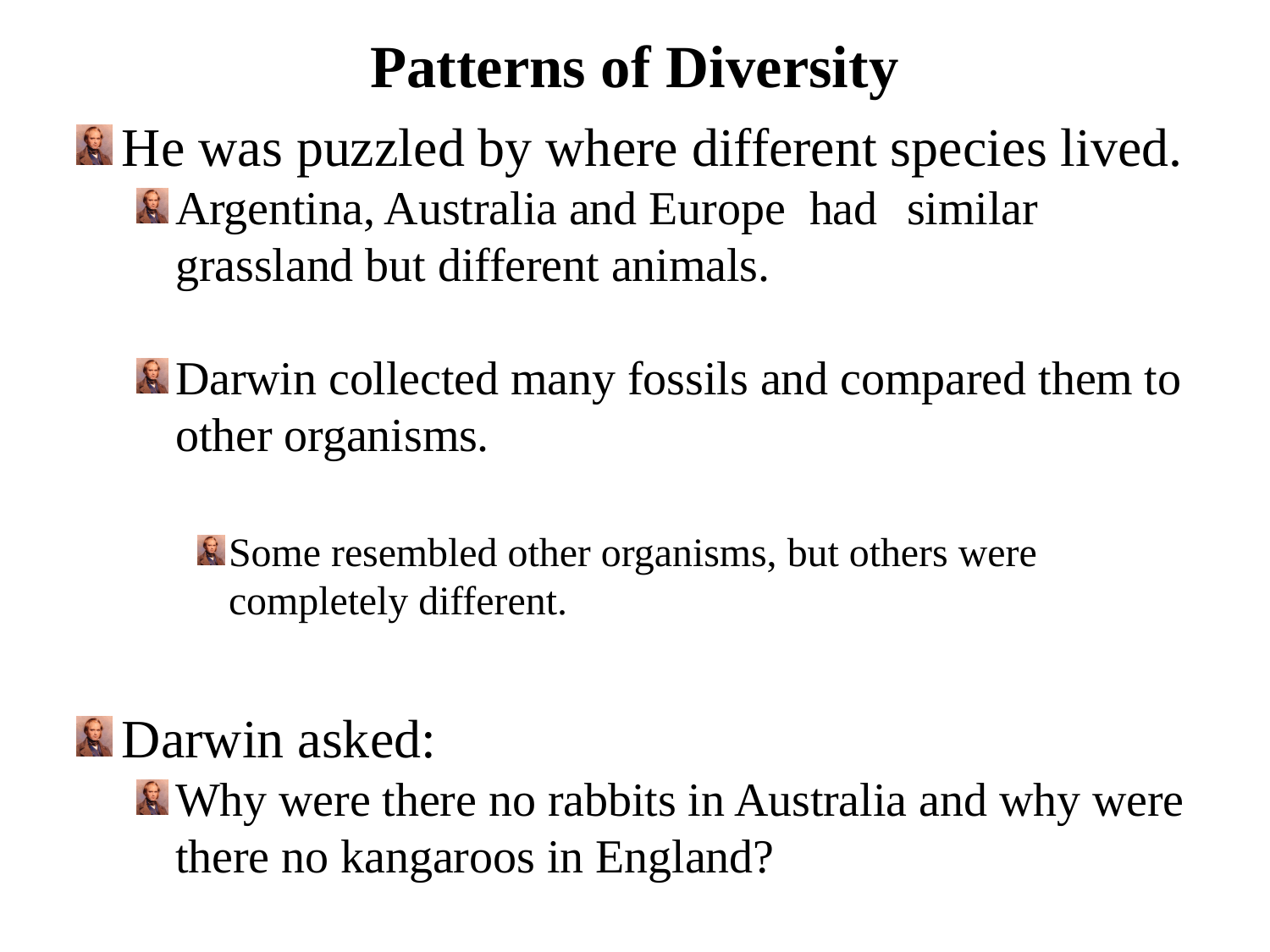

# Patterns of Diversity
He was puzzled by where different species lived.
Argentina, Australia and Europe  had 	similar grassland but different animals.

Darwin collected many fossils and compared them to other organisms.

Some resembled other organisms, but others were completely different.

Darwin asked:
Why were there no rabbits in Australia and why were there no kangaroos in England?